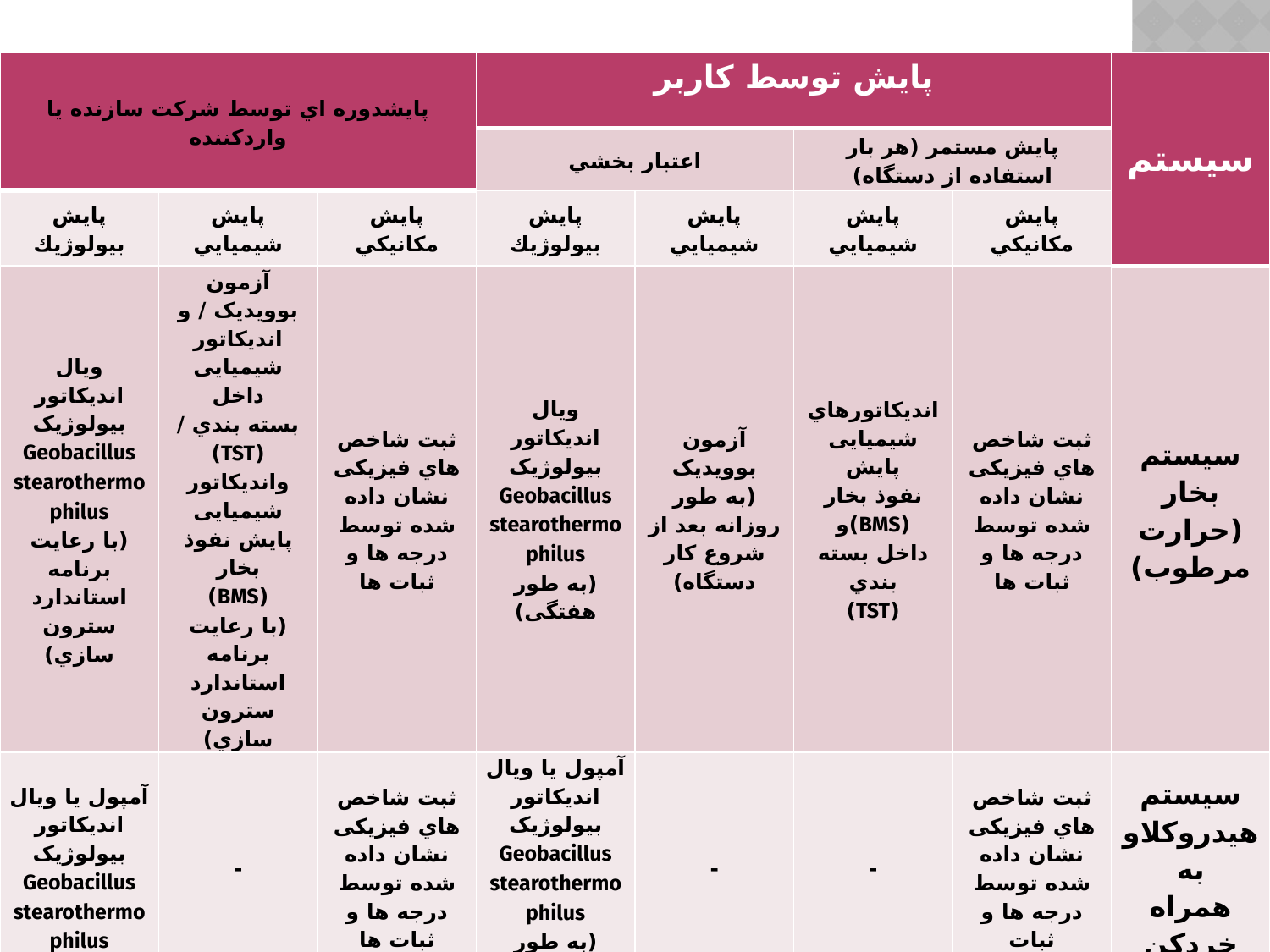

| پایشدوره اي توسط شرکت سازنده یا واردکننده |  |  | پايش توسط كاربر |  |  |  | سيستم |
| --- | --- | --- | --- | --- | --- | --- | --- |
|  |  |  | اعتبار بخشي |  | پایش مستمر (هر بار استفاده از دستگاه) |  |  |
| پايش بيولوژيك | پايش شيميايي | پايش مكانيكي | پايش بيولوژيك | پايش شيميايي | پايش شيميايي | پايش مكانيكي |  |
| ویال اندیکاتور بیولوژیک Geobacillus stearothermophilus (با رعایت برنامه استاندارد سترون سازي) | آزمون بوویدیک / و اندیکاتور شیمیایی داخل بسته بندي / (TST) واندیکاتور شیمیایی پایش نفوذ بخار (BMS) (با رعايت برنامه استاندارد سترون سازي) | ثبت شاخص هاي فیزیکی نشان داده شده توسط درجه ها و ثبات ها | ویال اندیکاتور بیولوژیک Geobacillus stearothermophilus (به طور هفتگی) | آزمون بوویدیک (به طور روزانه بعد از شروع کار دستگاه) | اندیکاتورهاي شیمیایی پایش نفوذ بخار (BMS)و داخل بسته بندي (TST) | ثبت شاخص هاي فیزیکی نشان داده شده توسط درجه ها و ثبات ها | سیستم بخار (حرارت مرطوب) |
| آمپول یا ویال اندیکاتور بیولوژیک Geobacillus stearothermophilus | - | ثبت شاخص هاي فیزیکی نشان داده شده توسط درجه ها و ثبات ها | آمپول یا ویال اندیکاتور بیولوژیک Geobacillus stearothermophilus (به طور روزانه) | - | - | ثبت شاخص هاي فیزیکی نشان داده شده توسط درجه ها و ثبات | سیستم هیدروکلاو به همراه خردکن |